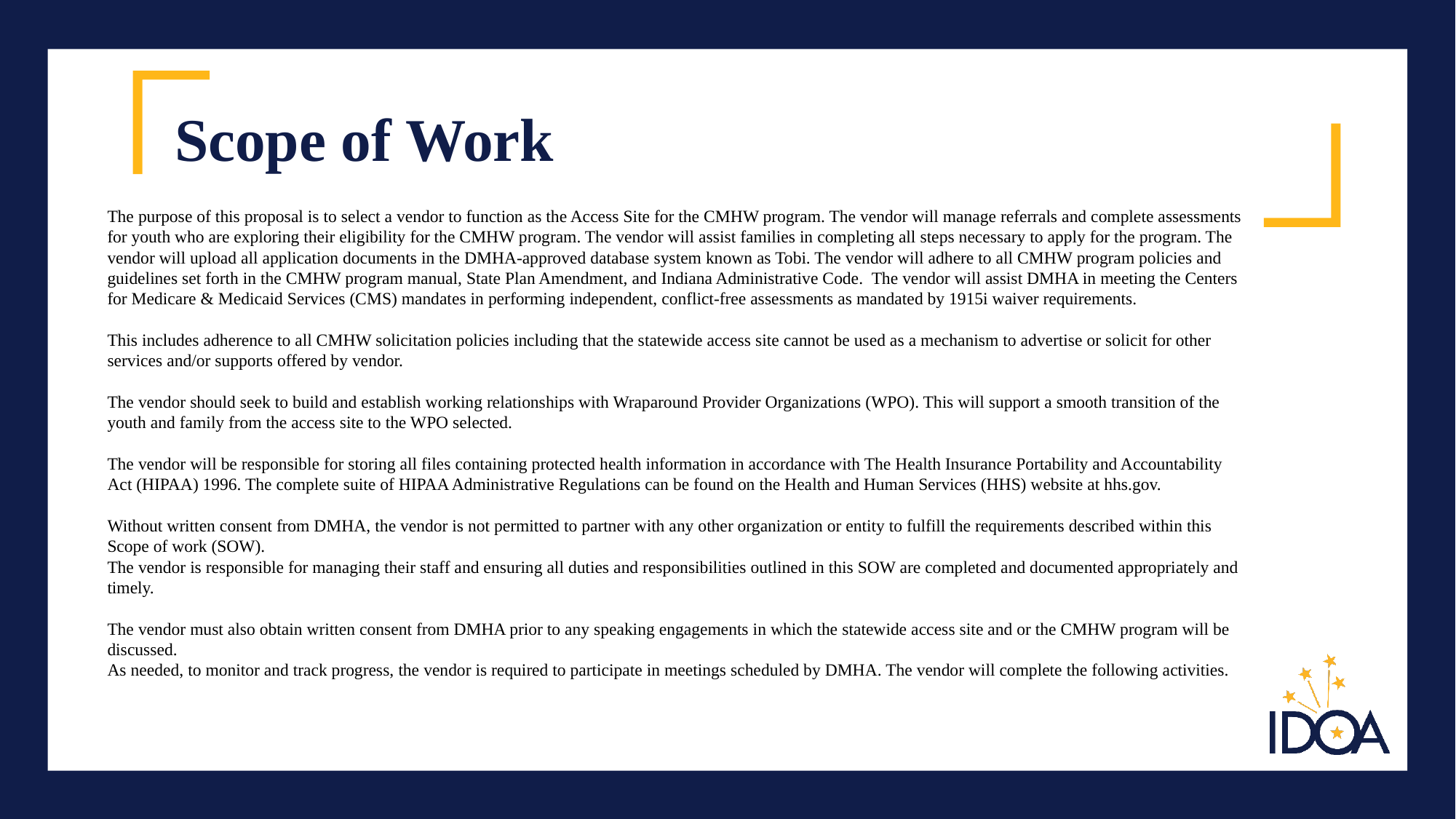

# Scope of Work
The purpose of this proposal is to select a vendor to function as the Access Site for the CMHW program. The vendor will manage referrals and complete assessments for youth who are exploring their eligibility for the CMHW program. The vendor will assist families in completing all steps necessary to apply for the program. The vendor will upload all application documents in the DMHA-approved database system known as Tobi. The vendor will adhere to all CMHW program policies and guidelines set forth in the CMHW program manual, State Plan Amendment, and Indiana Administrative Code.  The vendor will assist DMHA in meeting the Centers for Medicare & Medicaid Services (CMS) mandates in performing independent, conflict-free assessments as mandated by 1915i waiver requirements.

This includes adherence to all CMHW solicitation policies including that the statewide access site cannot be used as a mechanism to advertise or solicit for other services and/or supports offered by vendor.

The vendor should seek to build and establish working relationships with Wraparound Provider Organizations (WPO). This will support a smooth transition of the youth and family from the access site to the WPO selected.

The vendor will be responsible for storing all files containing protected health information in accordance with The Health Insurance Portability and Accountability Act (HIPAA) 1996. The complete suite of HIPAA Administrative Regulations can be found on the Health and Human Services (HHS) website at hhs.gov.

Without written consent from DMHA, the vendor is not permitted to partner with any other organization or entity to fulfill the requirements described within this Scope of work (SOW).
The vendor is responsible for managing their staff and ensuring all duties and responsibilities outlined in this SOW are completed and documented appropriately and timely.

The vendor must also obtain written consent from DMHA prior to any speaking engagements in which the statewide access site and or the CMHW program will be discussed.
As needed, to monitor and track progress, the vendor is required to participate in meetings scheduled by DMHA. The vendor will complete the following activities.